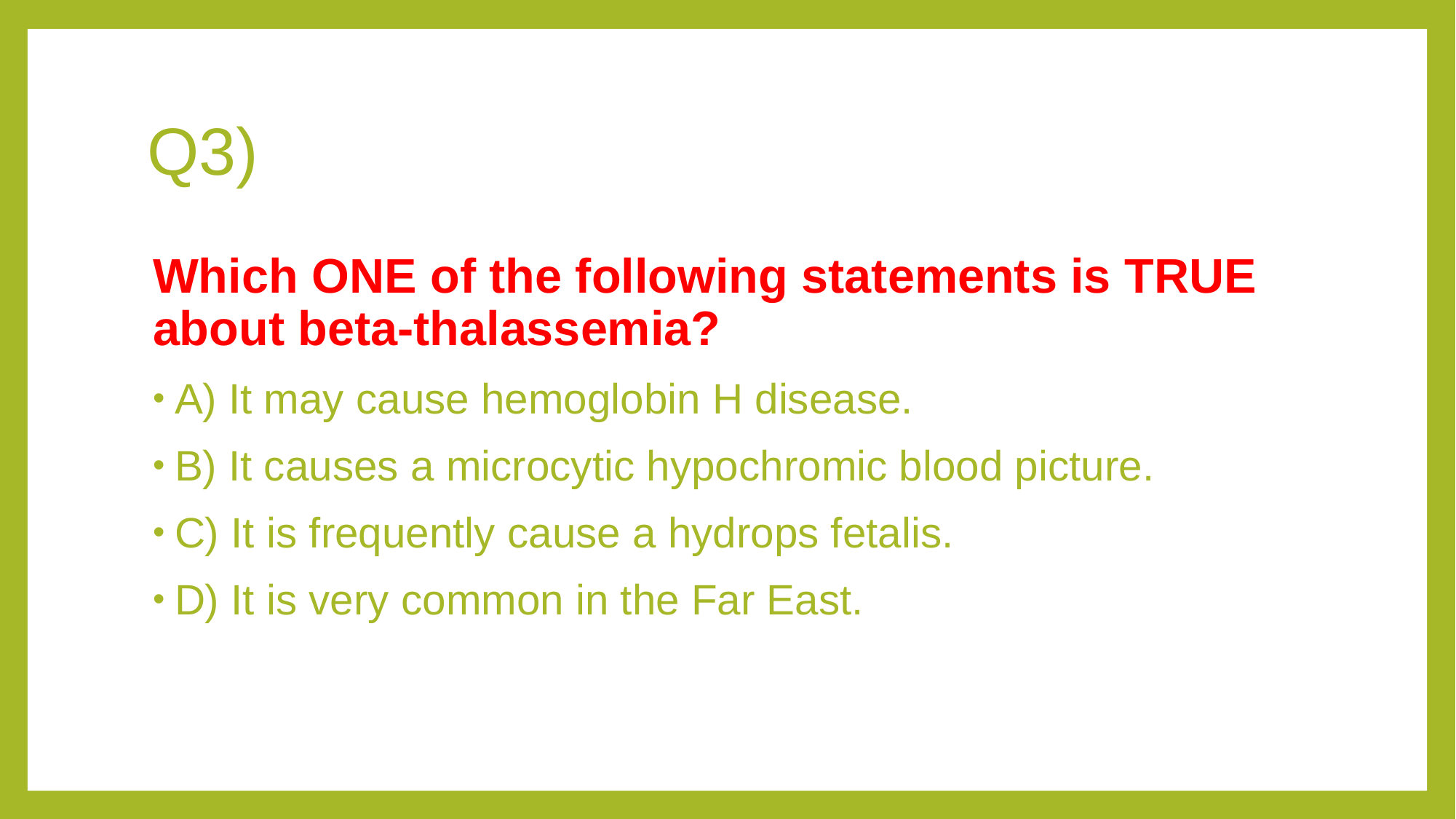

# Q3)
Which ONE of the following statements is TRUE about beta-thalassemia?
A) It may cause hemoglobin H disease.
B) It causes a microcytic hypochromic blood picture.
C) It is frequently cause a hydrops fetalis.
D) It is very common in the Far East.